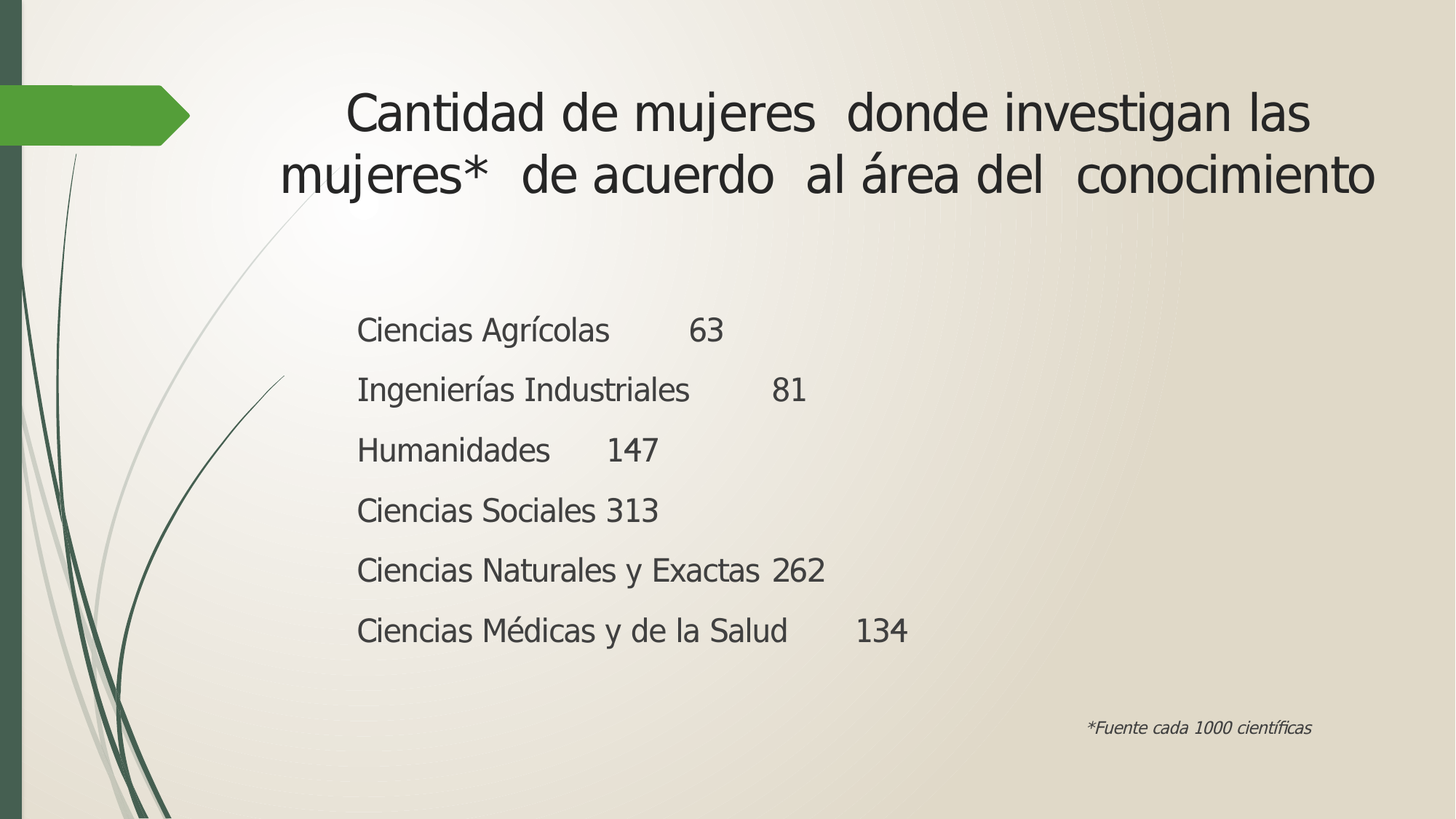

# Cantidad de mujeres  donde investigan las mujeres*  de acuerdo  al área del  conocimiento
	Ciencias Agrícolas	63
	Ingenierías Industriales	81
	Humanidades	147
	Ciencias Sociales	313
	Ciencias Naturales y Exactas	262
	Ciencias Médicas y de la Salud	134

*Fuente cada 1000 científicas